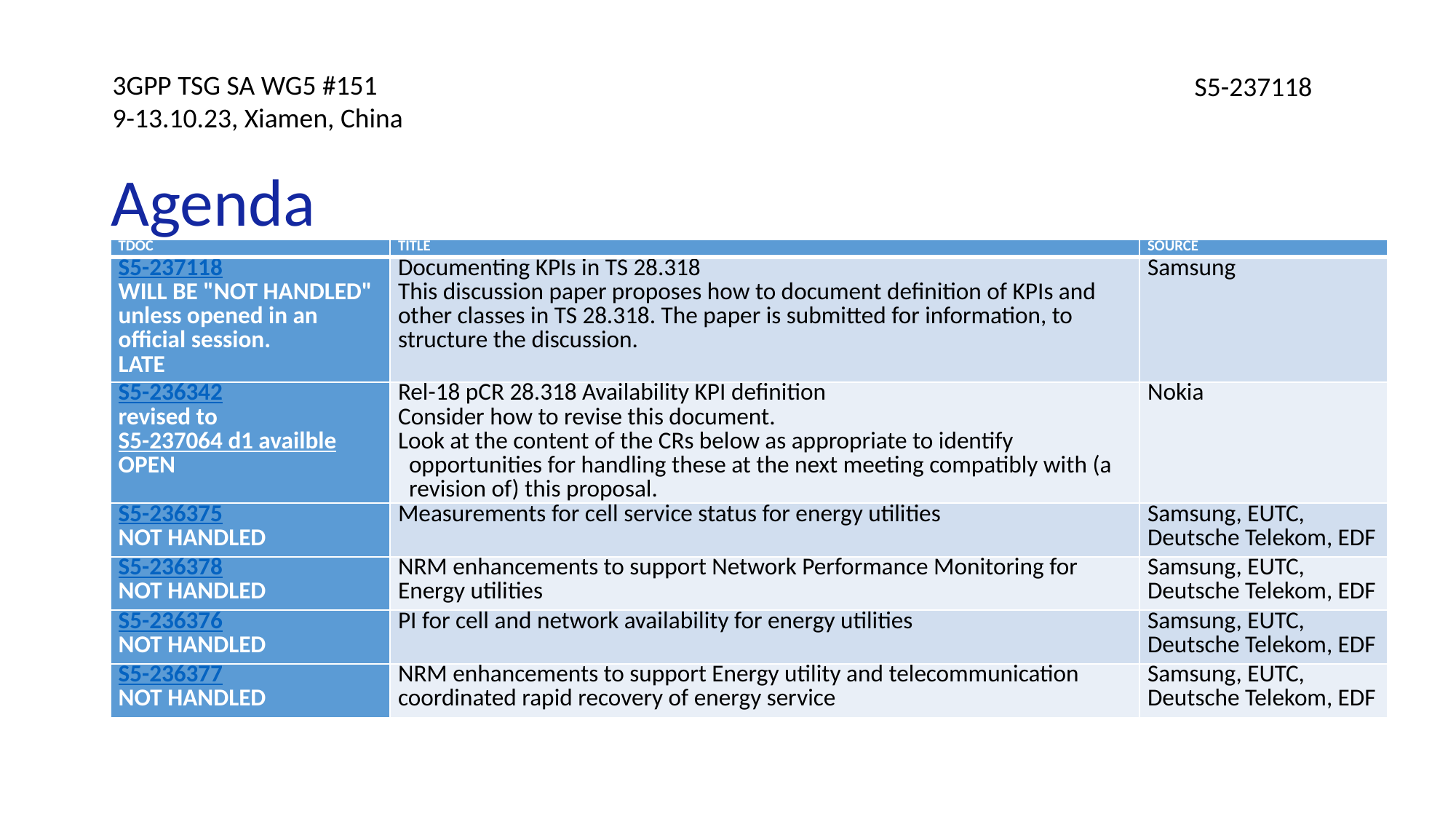

# Agenda
| TDOC | TITLE | SOURCE |
| --- | --- | --- |
| S5-237118 WILL BE "NOT HANDLED" unless opened in an official session. LATE | Documenting KPIs in TS 28.318 This discussion paper proposes how to document definition of KPIs and other classes in TS 28.318. The paper is submitted for information, to structure the discussion. | Samsung |
| S5-236342 revised to S5-237064 d1 availble OPEN | Rel-18 pCR 28.318 Availability KPI definition Consider how to revise this document. Look at the content of the CRs below as appropriate to identify opportunities for handling these at the next meeting compatibly with (a revision of) this proposal. | Nokia |
| S5-236375 NOT HANDLED | Measurements for cell service status for energy utilities | Samsung, EUTC, Deutsche Telekom, EDF |
| S5-236378 NOT HANDLED | NRM enhancements to support Network Performance Monitoring for Energy utilities | Samsung, EUTC, Deutsche Telekom, EDF |
| S5-236376 NOT HANDLED | PI for cell and network availability for energy utilities | Samsung, EUTC, Deutsche Telekom, EDF |
| S5-236377 NOT HANDLED | NRM enhancements to support Energy utility and telecommunication coordinated rapid recovery of energy service | Samsung, EUTC, Deutsche Telekom, EDF |